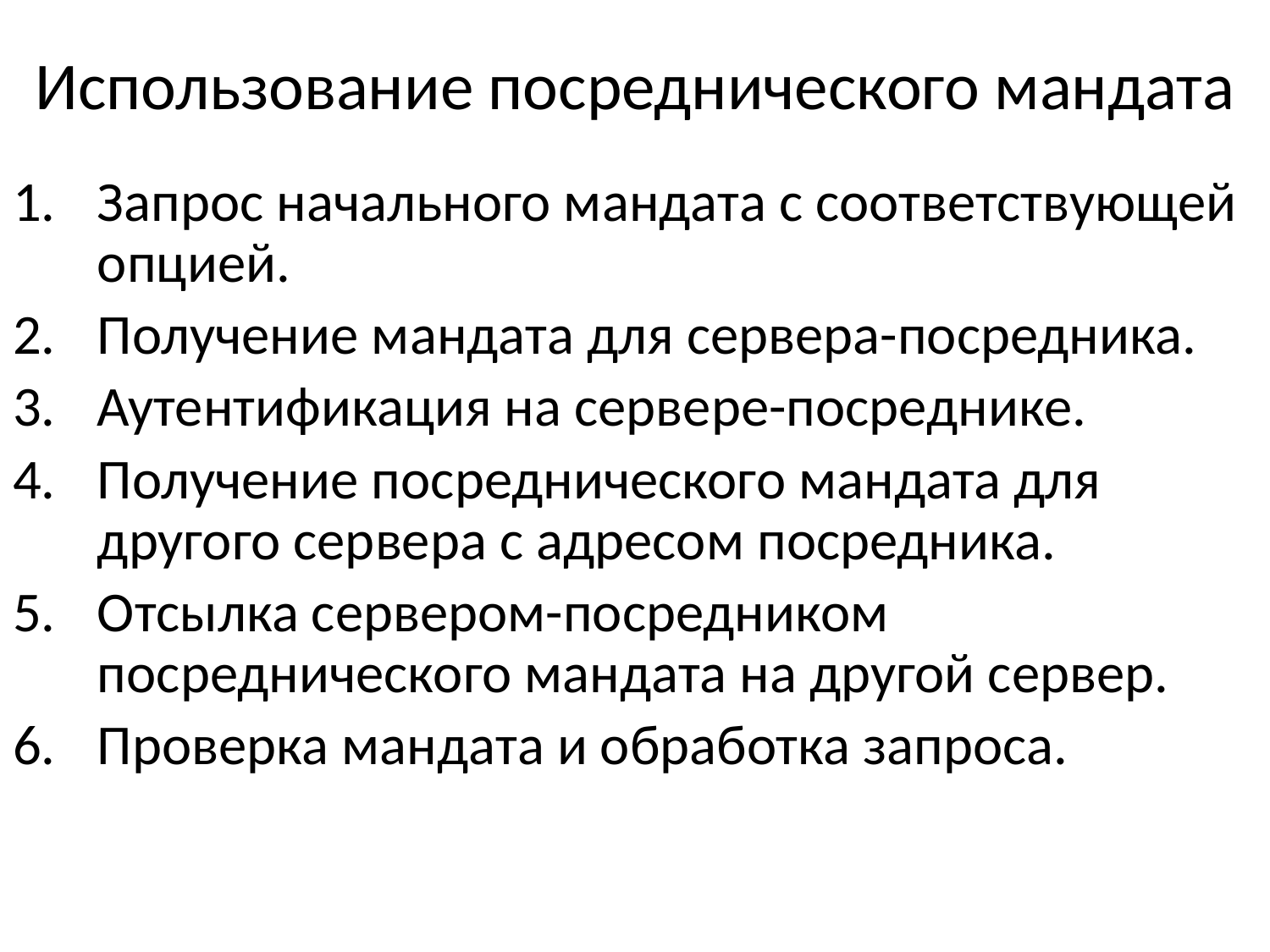

# Использование посреднического мандата
Запрос начального мандата с соответствующей опцией.
Получение мандата для сервера-посредника.
Аутентификация на сервере-посреднике.
Получение посреднического мандата для другого сервера с адресом посредника.
Отсылка сервером-посредником посреднического мандата на другой сервер.
Проверка мандата и обработка запроса.